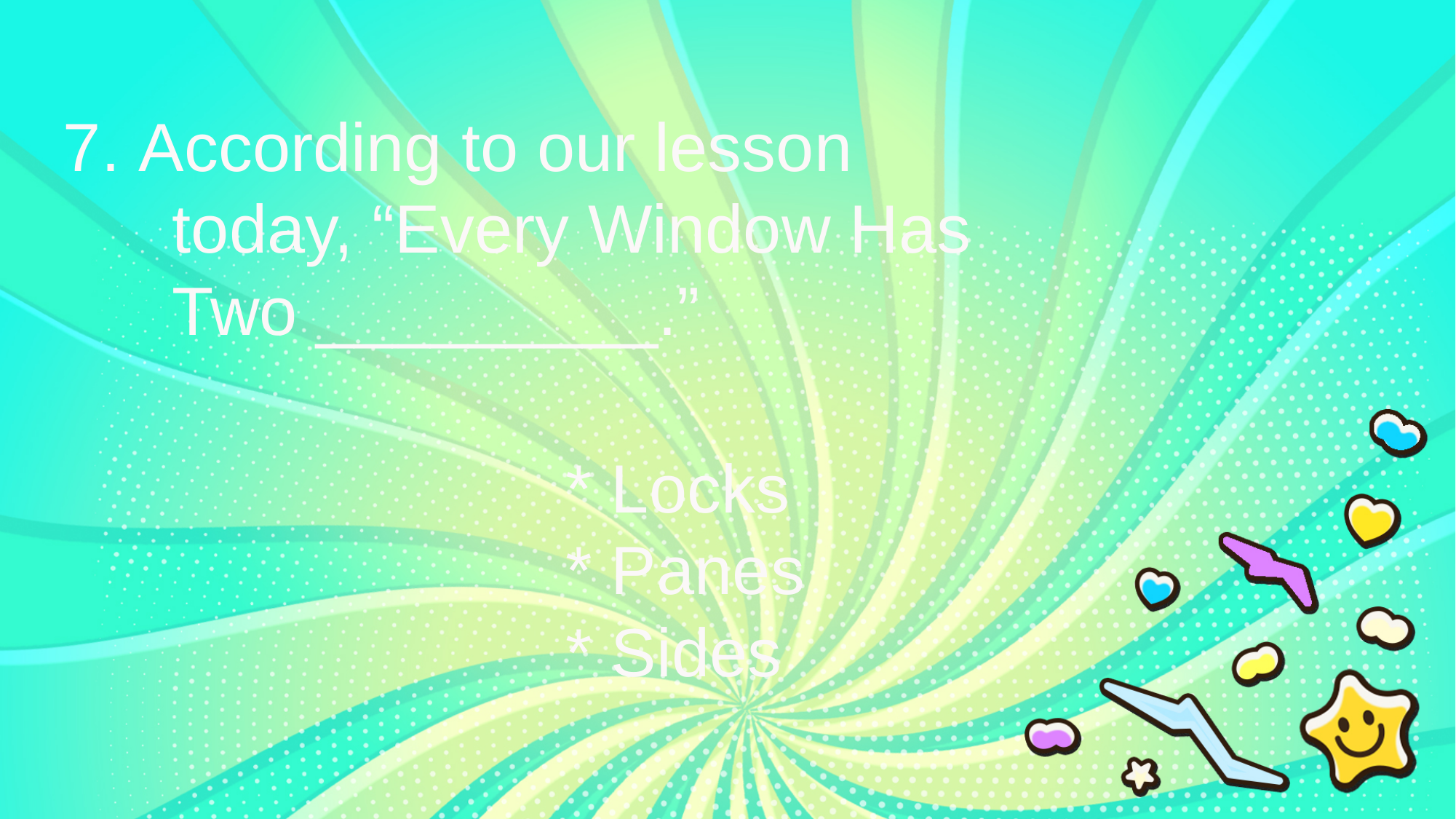

7. According to our lesson
	today, “Every Window Has
	Two _________.”
* Locks
* Panes
* Sides